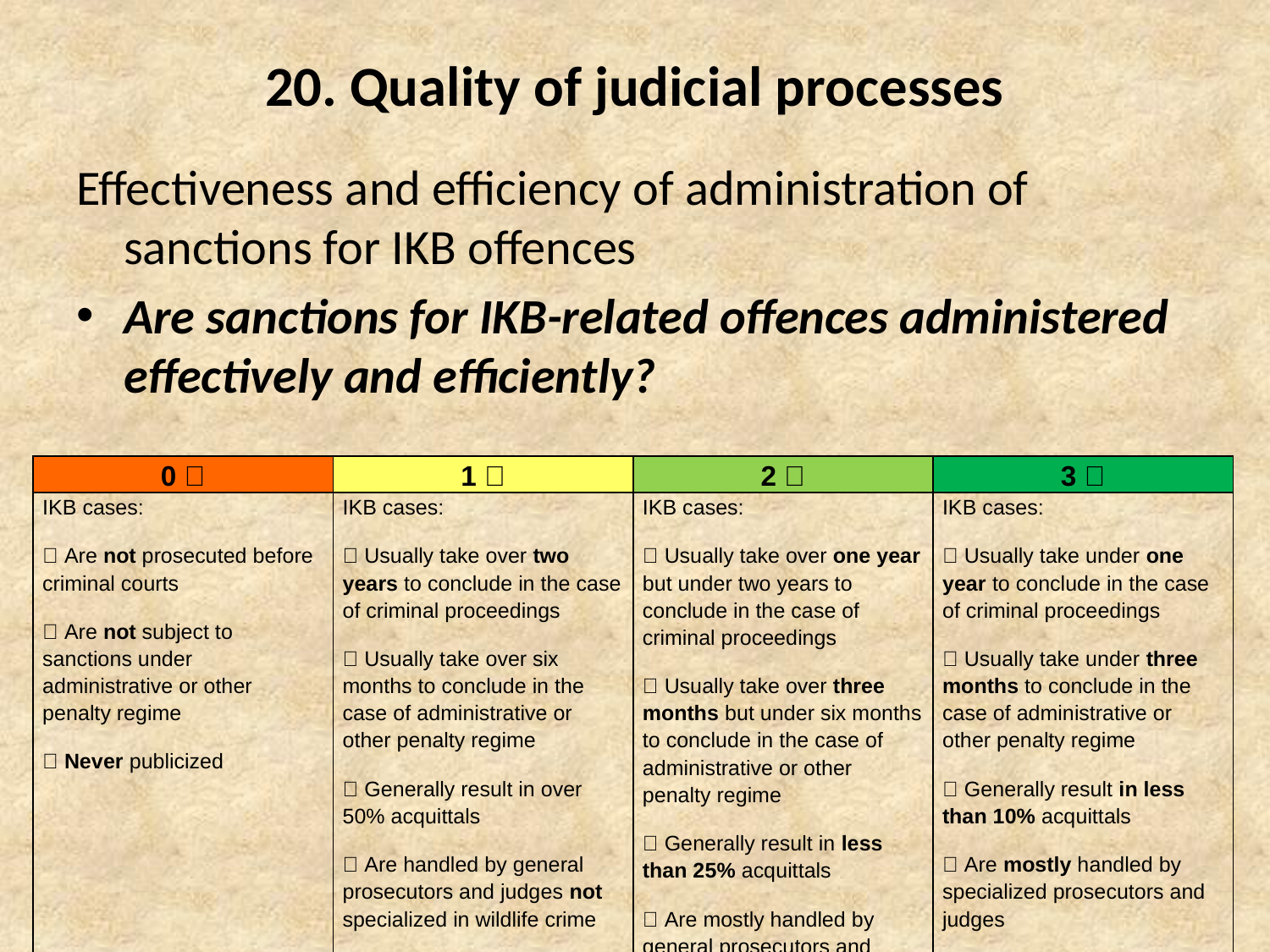

# 20. Quality of judicial processes
Effectiveness and efficiency of administration of sanctions for IKB offences
Are sanctions for IKB-related offences administered effectively and efficiently?

| 0 􀜆 | 1 􀜆 | 2 􀜆 | 3 􀜆 |
| --- | --- | --- | --- |
| IKB cases: 􀜆 Are not prosecuted before criminal courts 􀜆 Are not subject to sanctions under administrative or other penalty regime 􀜆 Never publicized | IKB cases: 􀜆 Usually take over two years to conclude in the case of criminal proceedings 􀜆 Usually take over six months to conclude in the case of administrative or other penalty regime 􀜆 Generally result in over 50% acquittals 􀜆 Are handled by general prosecutors and judges not specialized in wildlife crime 􀜆 Seldom publicized | IKB cases: 􀜆 Usually take over one year but under two years to conclude in the case of criminal proceedings 􀜆 Usually take over three months but under six months to conclude in the case of administrative or other penalty regime 􀜆 Generally result in less than 25% acquittals 􀜆 Are mostly handled by general prosecutors and judges that tend to specialize in wildlife crime cases 􀜆 Often publicized | IKB cases: 􀜆 Usually take under one year to conclude in the case of criminal proceedings 􀜆 Usually take under three months to conclude in the case of administrative or other penalty regime 􀜆 Generally result in less than 10% acquittals 􀜆 Are mostly handled by specialized prosecutors and judges 􀜆 Almost invariably receive wide publicity |